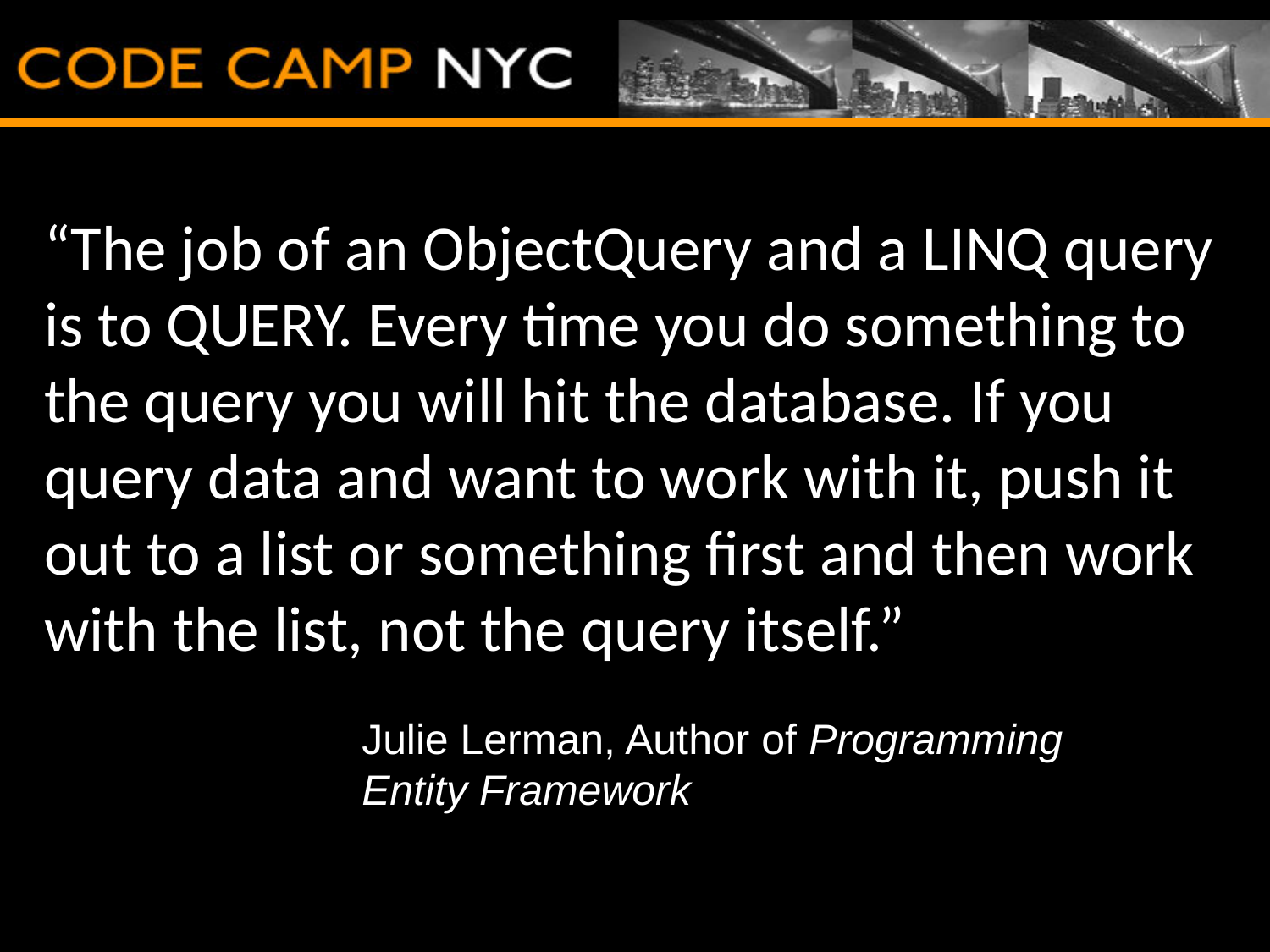

“The job of an ObjectQuery and a LINQ query is to QUERY. Every time you do something to the query you will hit the database. If you query data and want to work with it, push it out to a list or something first and then work with the list, not the query itself.”
Julie Lerman, Author of Programming Entity Framework